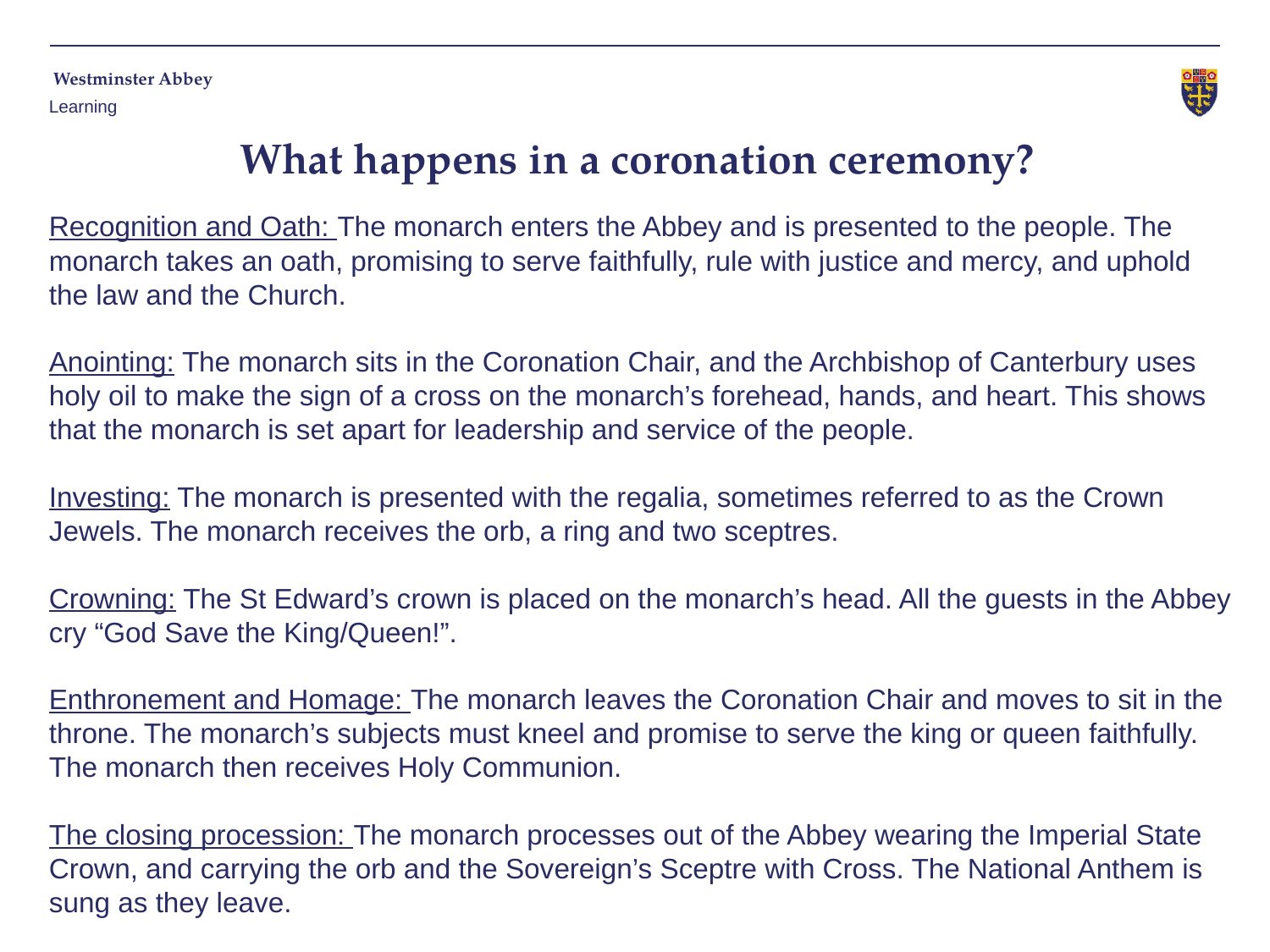

Learning
What happens in a coronation ceremony?
Recognition and Oath: The monarch enters the Abbey and is presented to the people. The monarch takes an oath, promising to serve faithfully, rule with justice and mercy, and uphold the law and the Church.

Anointing: The monarch sits in the Coronation Chair, and the Archbishop of Canterbury uses holy oil to make the sign of a cross on the monarch’s forehead, hands, and heart. This shows that the monarch is set apart for leadership and service of the people.

Investing: The monarch is presented with the regalia, sometimes referred to as the Crown Jewels. The monarch receives the orb, a ring and two sceptres.

Crowning: The St Edward’s crown is placed on the monarch’s head. All the guests in the Abbey cry “God Save the King/Queen!”.

Enthronement and Homage: The monarch leaves the Coronation Chair and moves to sit in the throne. The monarch’s subjects must kneel and promise to serve the king or queen faithfully. The monarch then receives Holy Communion.

The closing procession: The monarch processes out of the Abbey wearing the Imperial State Crown, and carrying the orb and the Sovereign’s Sceptre with Cross. The National Anthem is sung as they leave.